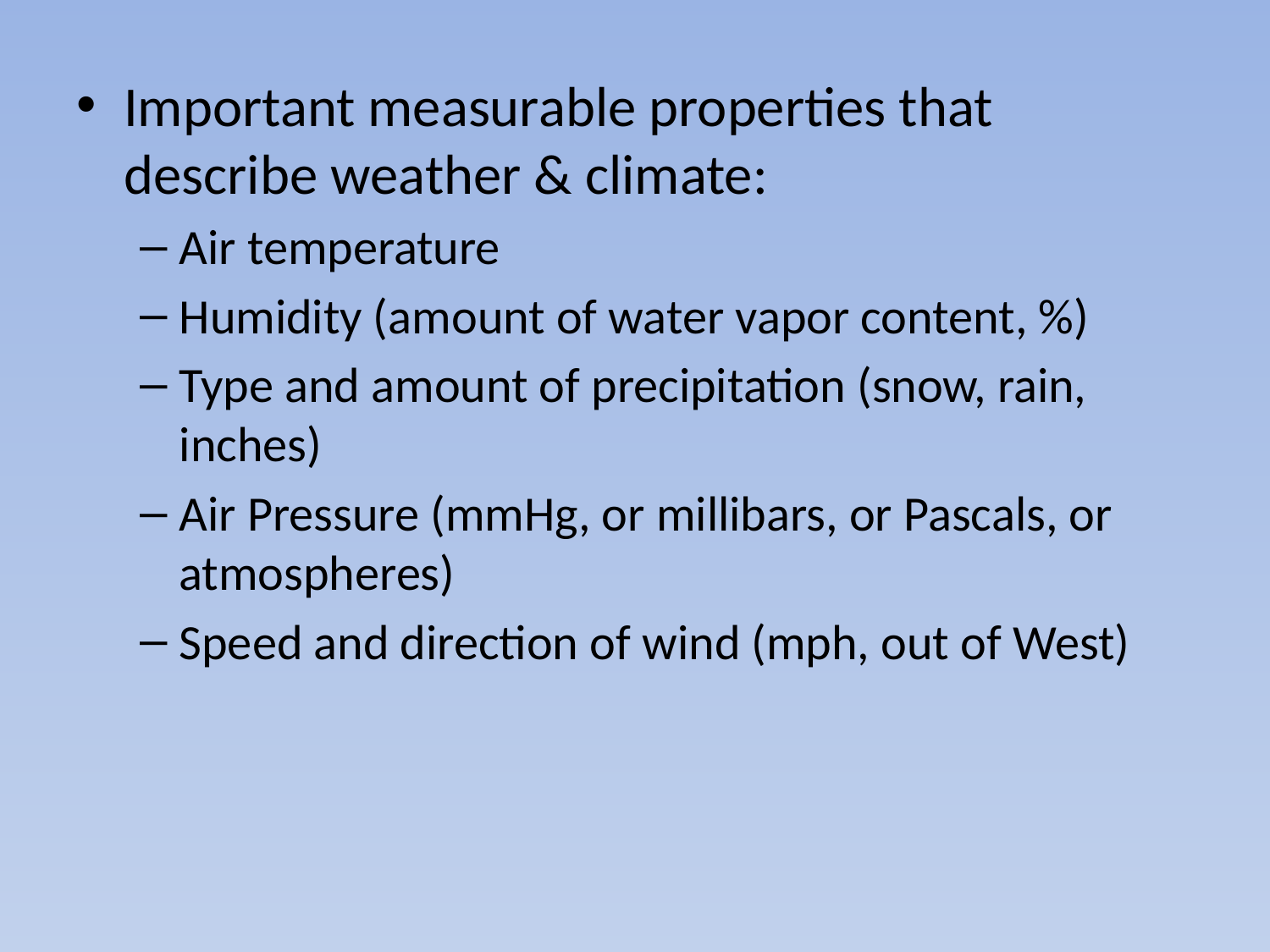

Important measurable properties that describe weather & climate:
Air temperature
Humidity (amount of water vapor content, %)
Type and amount of precipitation (snow, rain, inches)
Air Pressure (mmHg, or millibars, or Pascals, or atmospheres)
Speed and direction of wind (mph, out of West)